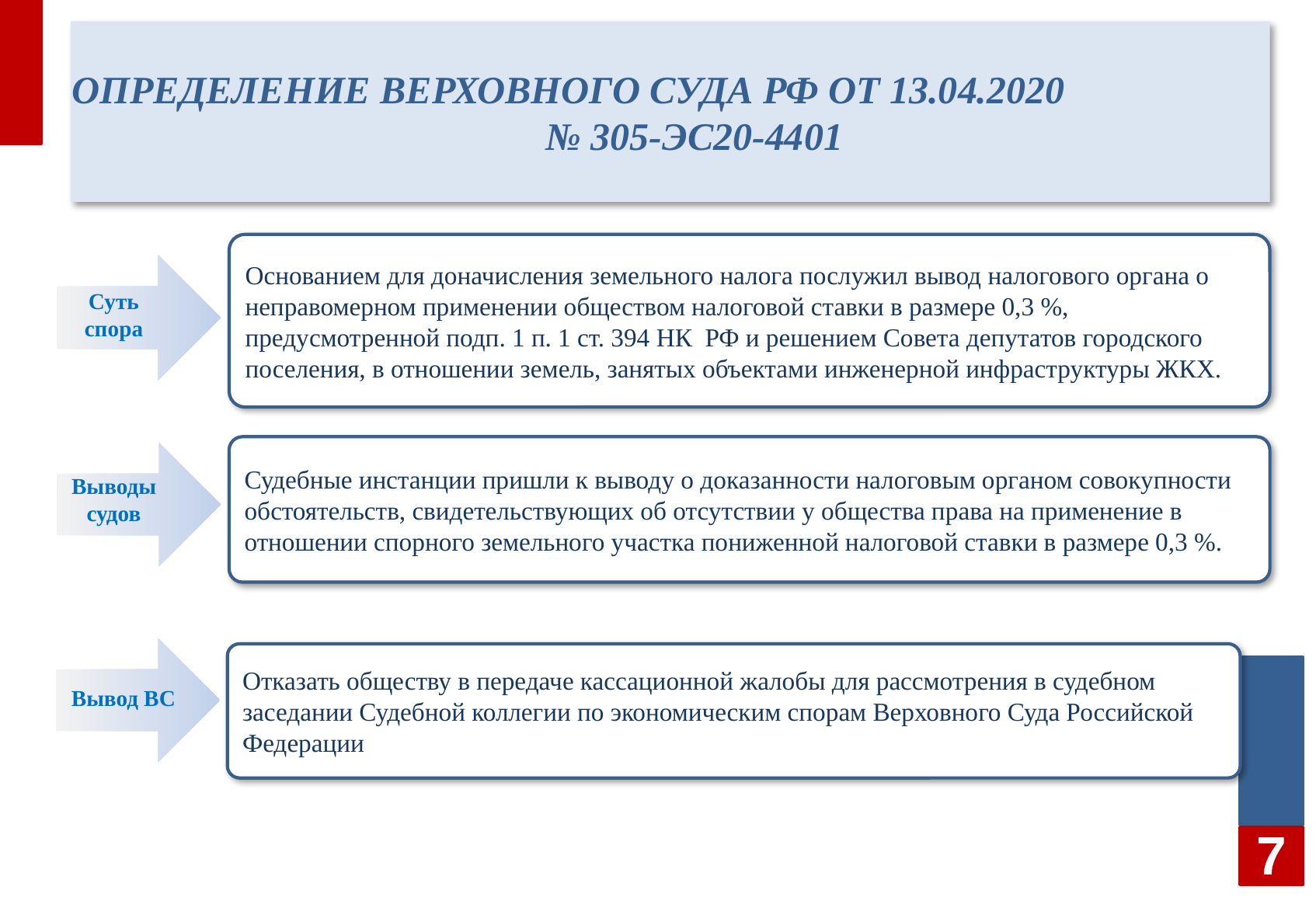

определение Верховного Суда РФ от 13.04.2020                           № 305-ЭС20-4401
Основанием для доначисления земельного налога послужил вывод налогового органа о неправомерном применении обществом налоговой ставки в размере 0,3 %, предусмотренной подп. 1 п. 1 ст. 394 НК  РФ и решением Совета депутатов городского поселения, в отношении земель, занятых объектами инженерной инфраструктуры ЖКХ.

Суть спора
Судебные инстанции пришли к выводу о доказанности налоговым органом совокупности обстоятельств, свидетельствующих об отсутствии у общества права на применение в отношении спорного земельного участка пониженной налоговой ставки в размере 0,3 %.

Выводы судов

Отказать обществу в передаче кассационной жалобы для рассмотрения в судебном заседании Судебной коллегии по экономическим спорам Верховного Суда Российской Федерации

Вывод ВС
7